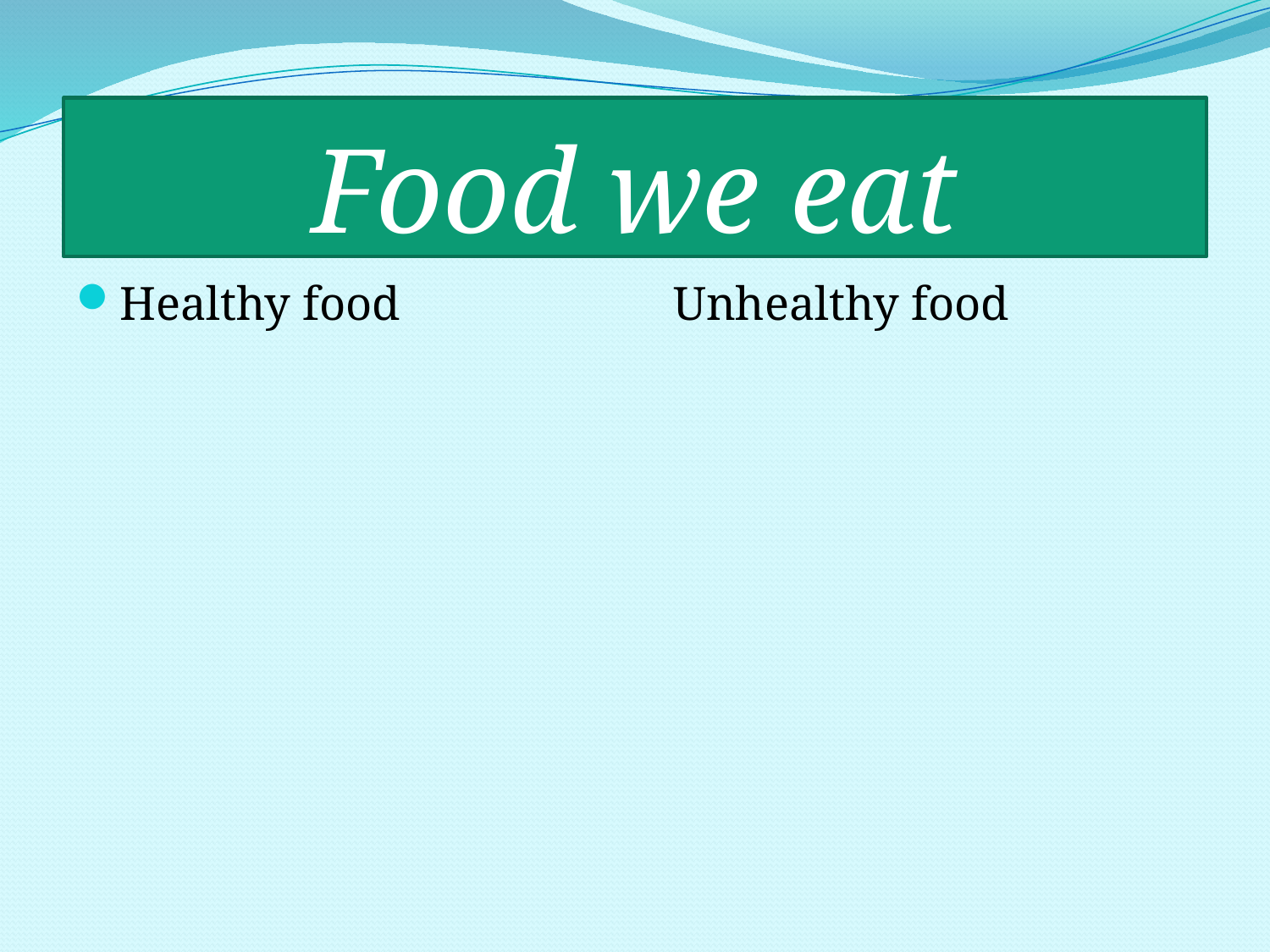

# Food we eat
Healthy food                       Unhealthy food